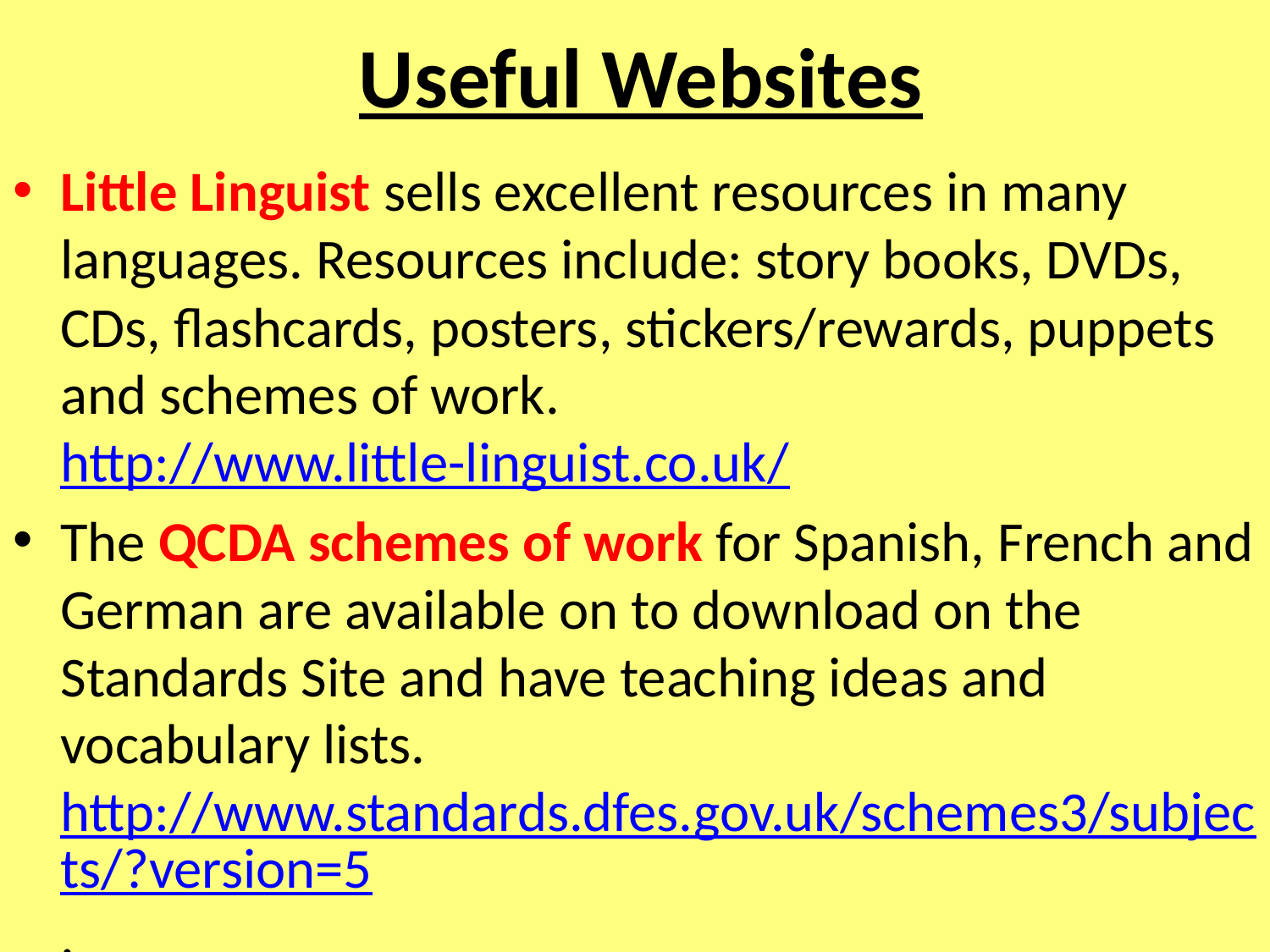

# Useful Websites
Little Linguist sells excellent resources in many languages. Resources include: story books, DVDs, CDs, flashcards, posters, stickers/rewards, puppets and schemes of work. http://www.little-linguist.co.uk/
The QCDA schemes of work for Spanish, French and German are available on to download on the Standards Site and have teaching ideas and vocabulary lists.  http://www.standards.dfes.gov.uk/schemes3/subjects/?version=5.